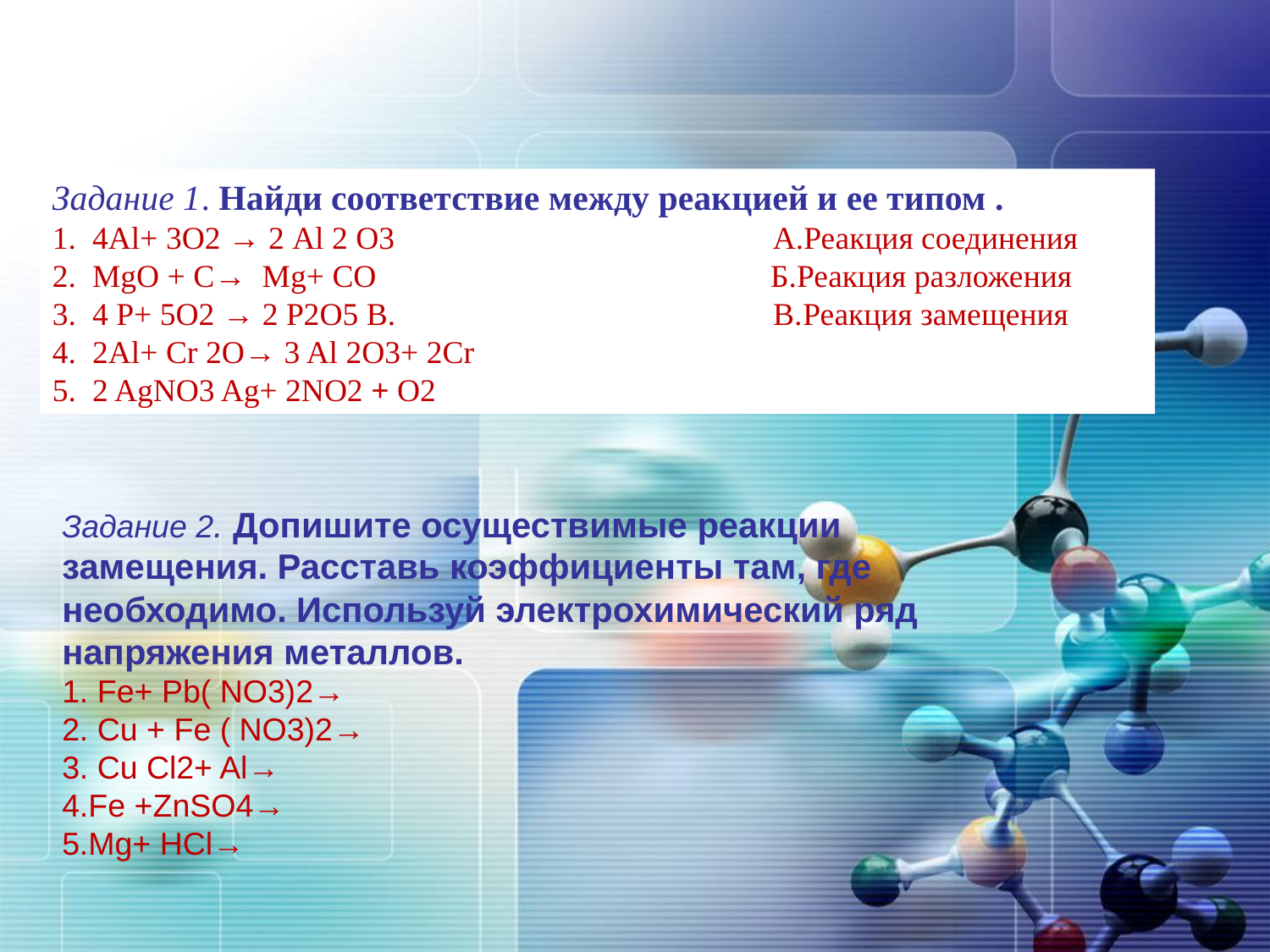

Задание 1. Найди соответствие между реакцией и ее типом .
1.  4Al+ 3O2 → 2 Аl 2 O3                                               А.Реакция cоединения
2.  MgO + C→  Mg+ CO                                                 Б.Реакция разложения
3.  4 Р+ 5O2 → 2 Р2О5 В.                                               В.Реакция замещения
4.  2Аl+ Cr 2O→ 3 Al 2O3+ 2Cr
5.  2 AgNO3 Ag+ 2NO2 + O2
#
Задание 2. Допишите осуществимые реакции замещения. Расставь коэффициенты там, где необходимо. Используй электрохимический ряд напряжения металлов.
1. Fe+ Pb( NO3)2→
2. Cu + Fe ( NO3)2→
3. Cu Cl2+ Al→
4.Fe +ZnSO4→
5.Mg+ HCl→